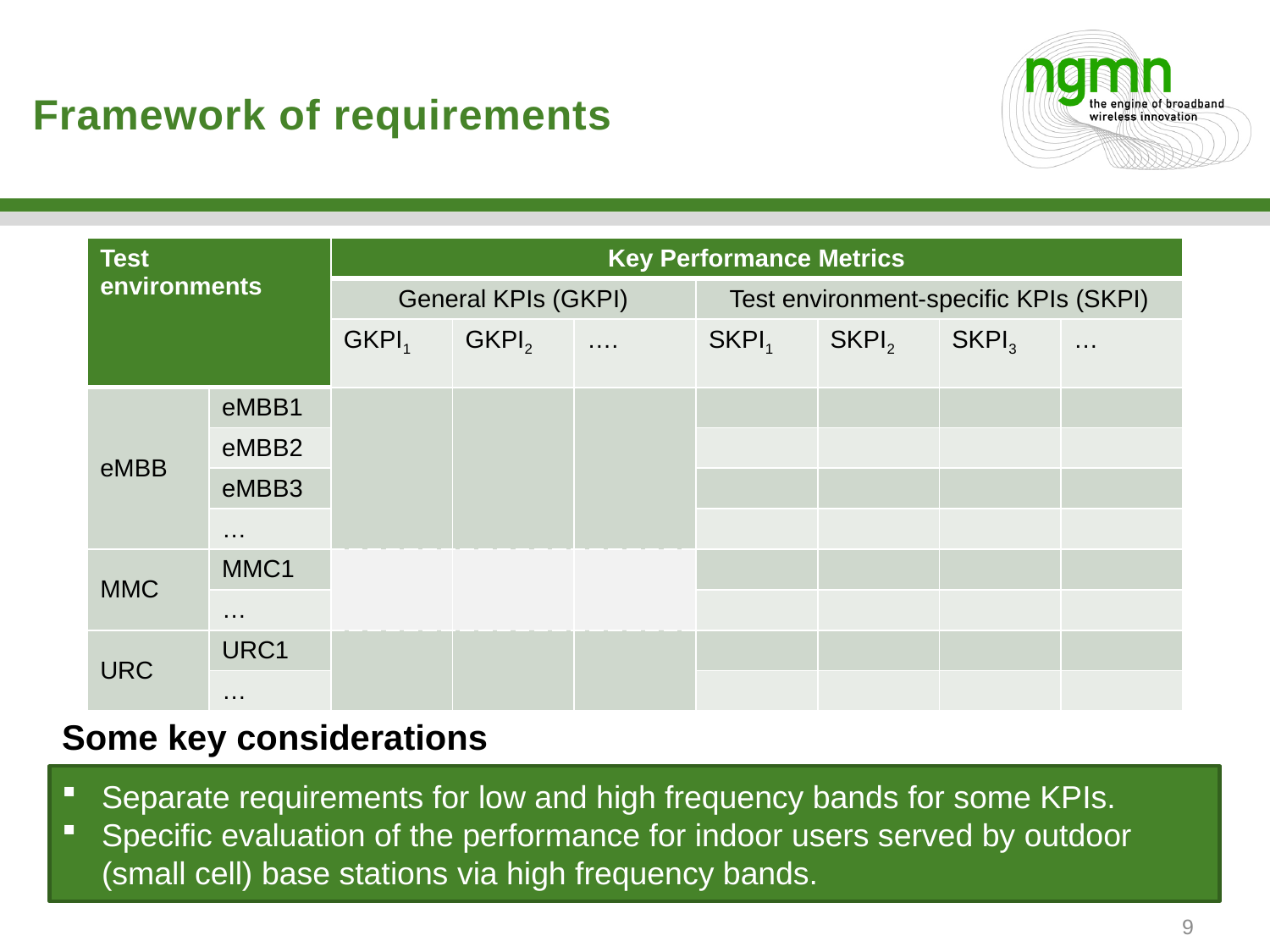

# Framework of requirements
| Test environments |  | Key Performance Metrics |  |  |  |  |  |  |
| --- | --- | --- | --- | --- | --- | --- | --- | --- |
|  |  | General KPIs (GKPI) |  |  | Test environment-specific KPIs (SKPI) |  |  |  |
|  |  | GKPI1 | GKPI2 | …. | SKPI1 | SKPI2 | SKPI3 | … |
| eMBB | eMBB1 |  |  |  |  |  |  |  |
|  | eMBB2 |  |  |  |  |  |  |  |
|  | eMBB3 |  |  |  |  |  |  |  |
|  | … |  |  |  |  |  |  |  |
| MMC | MMC1 |  |  |  |  |  |  |  |
|  | … |  |  |  |  |  |  |  |
| URC | URC1 |  |  |  |  |  |  |  |
|  | … |  |  |  |  |  |  |  |
Some key considerations
Separate requirements for low and high frequency bands for some KPIs.
Specific evaluation of the performance for indoor users served by outdoor (small cell) base stations via high frequency bands.
9